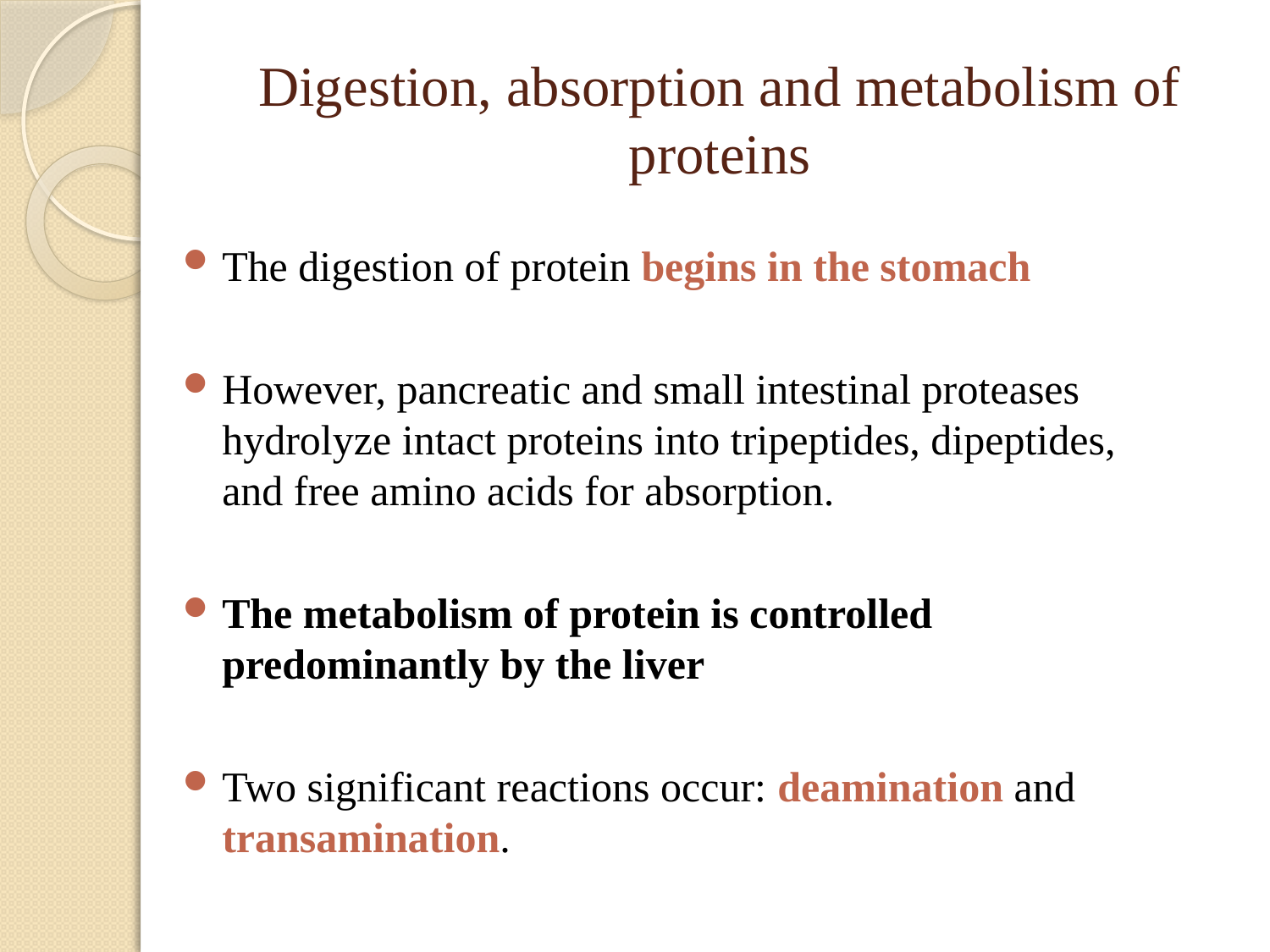

# Digestion, absorption and metabolism of proteins
The digestion of protein begins in the stomach

However, pancreatic and small intestinal proteases hydrolyze intact proteins into tripeptides, dipeptides, and free amino acids for absorption.

The metabolism of protein is controlled predominantly by the liver

Two significant reactions occur: deamination and transamination.